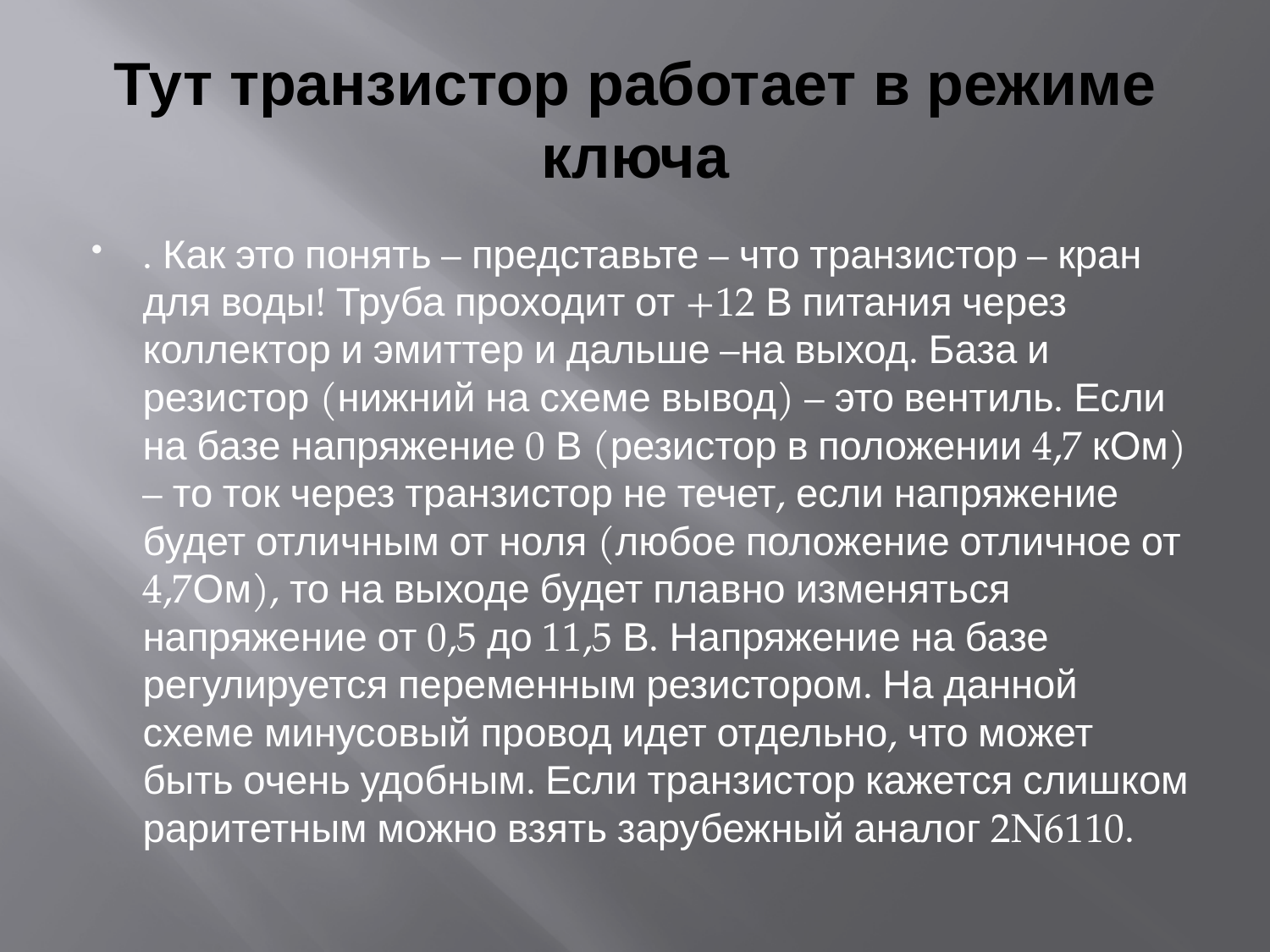

# Тут транзистор работает в режиме ключа
. Как это понять – представьте – что транзистор – кран для воды! Труба проходит от +12 В питания через коллектор и эмиттер и дальше –на выход. База и резистор (нижний на схеме вывод) – это вентиль. Если на базе напряжение 0 В (резистор в положении 4,7 кОм) – то ток через транзистор не течет, если напряжение будет отличным от ноля (любое положение отличное от 4,7Ом), то на выходе будет плавно изменяться напряжение от 0,5 до 11,5 В. Напряжение на базе регулируется переменным резистором. На данной схеме минусовый провод идет отдельно, что может быть очень удобным. Если транзистор кажется слишком раритетным можно взять зарубежный аналог 2N6110.